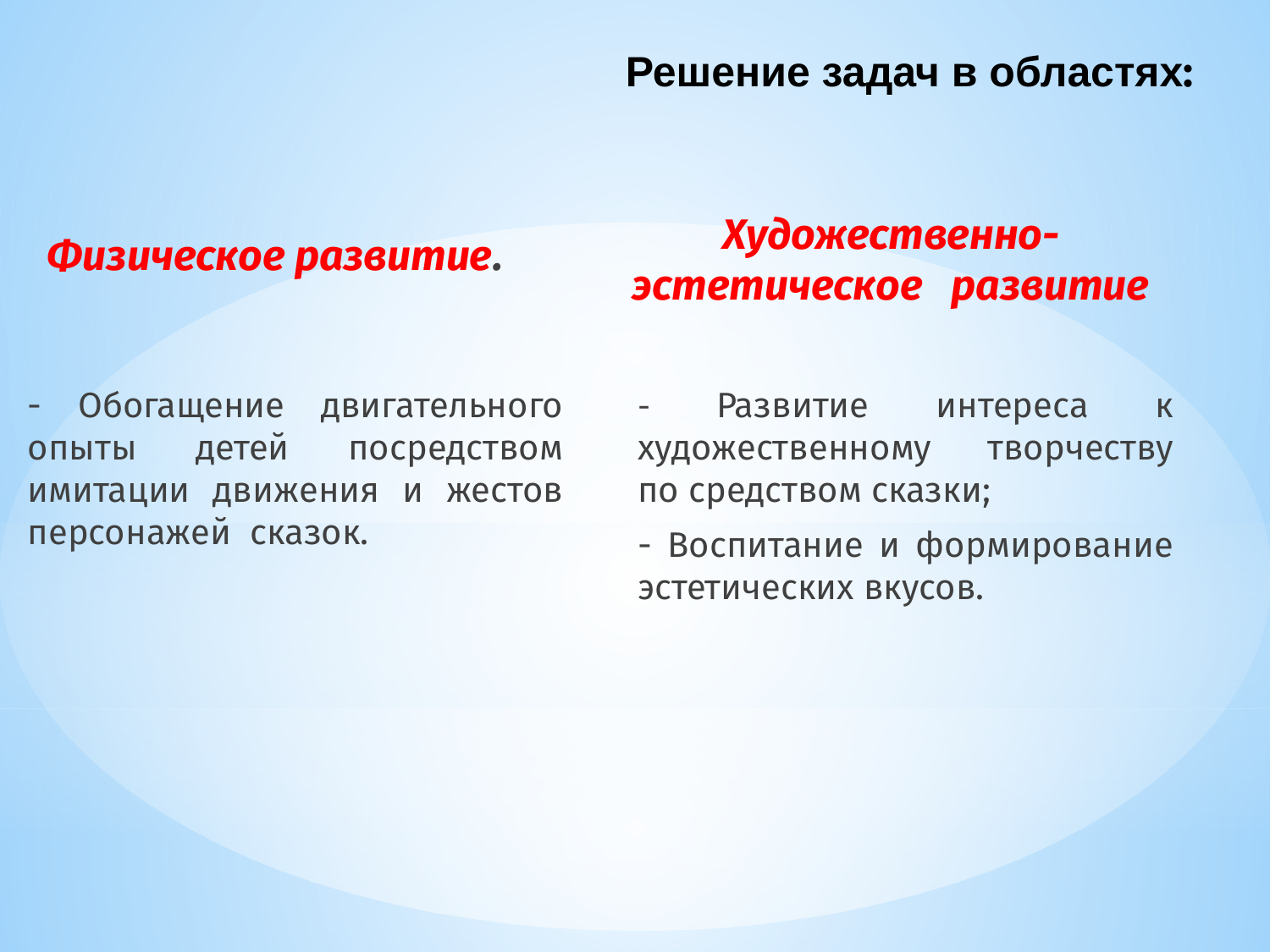

# Решение задач в областях:
Физическое развитие.
Художественно-эстетическое   развитие
- Обогащение двигательного опыты детей посредством имитации движения и жестов персонажей  сказок.
- Развитие интереса к художественному творчеству по средством сказки;
- Воспитание и формирование эстетических вкусов.